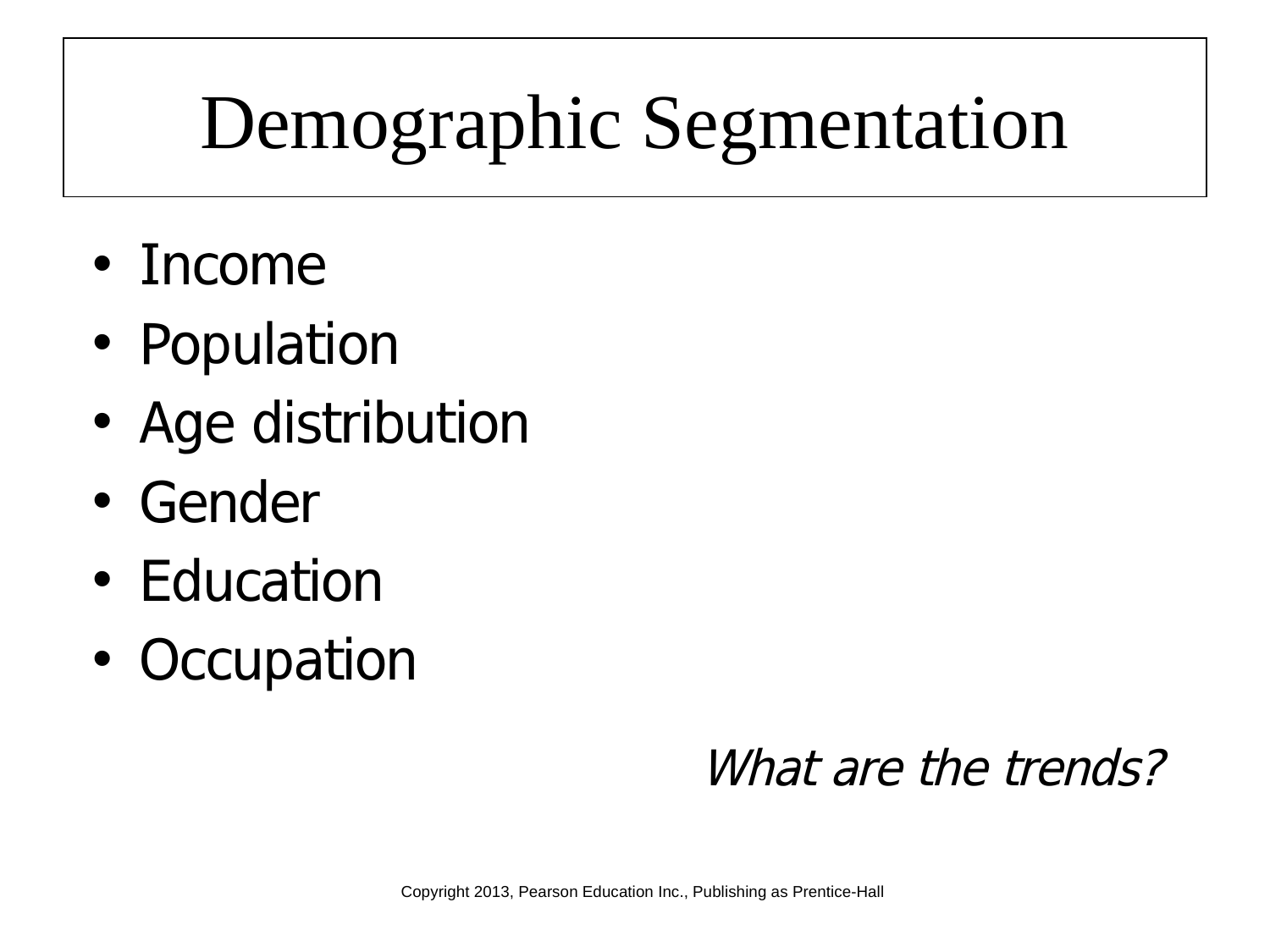

# Demographic Segmentation
Income
Population
Age distribution
Gender
Education
Occupation

What are the trends?
Copyright 2013, Pearson Education Inc., Publishing as Prentice-Hall